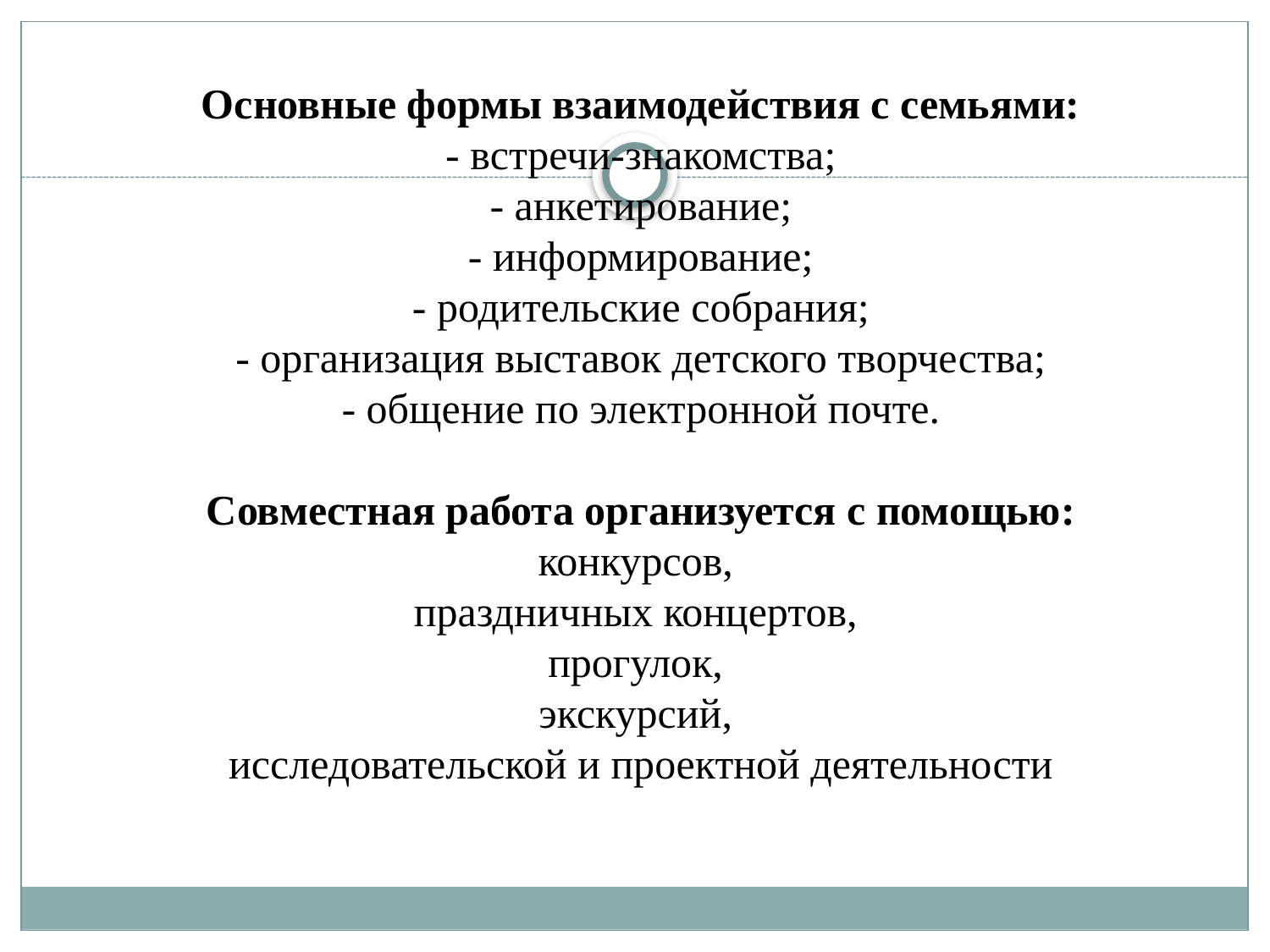

# Основные формы взаимодействия с семьями: - встречи-знакомства; - анкетирование; - информирование; - родительские собрания; - организация выставок детского творчества; - общение по электронной почте. Совместная работа организуется с помощью: конкурсов, праздничных концертов, прогулок, экскурсий, исследовательской и проектной деятельности